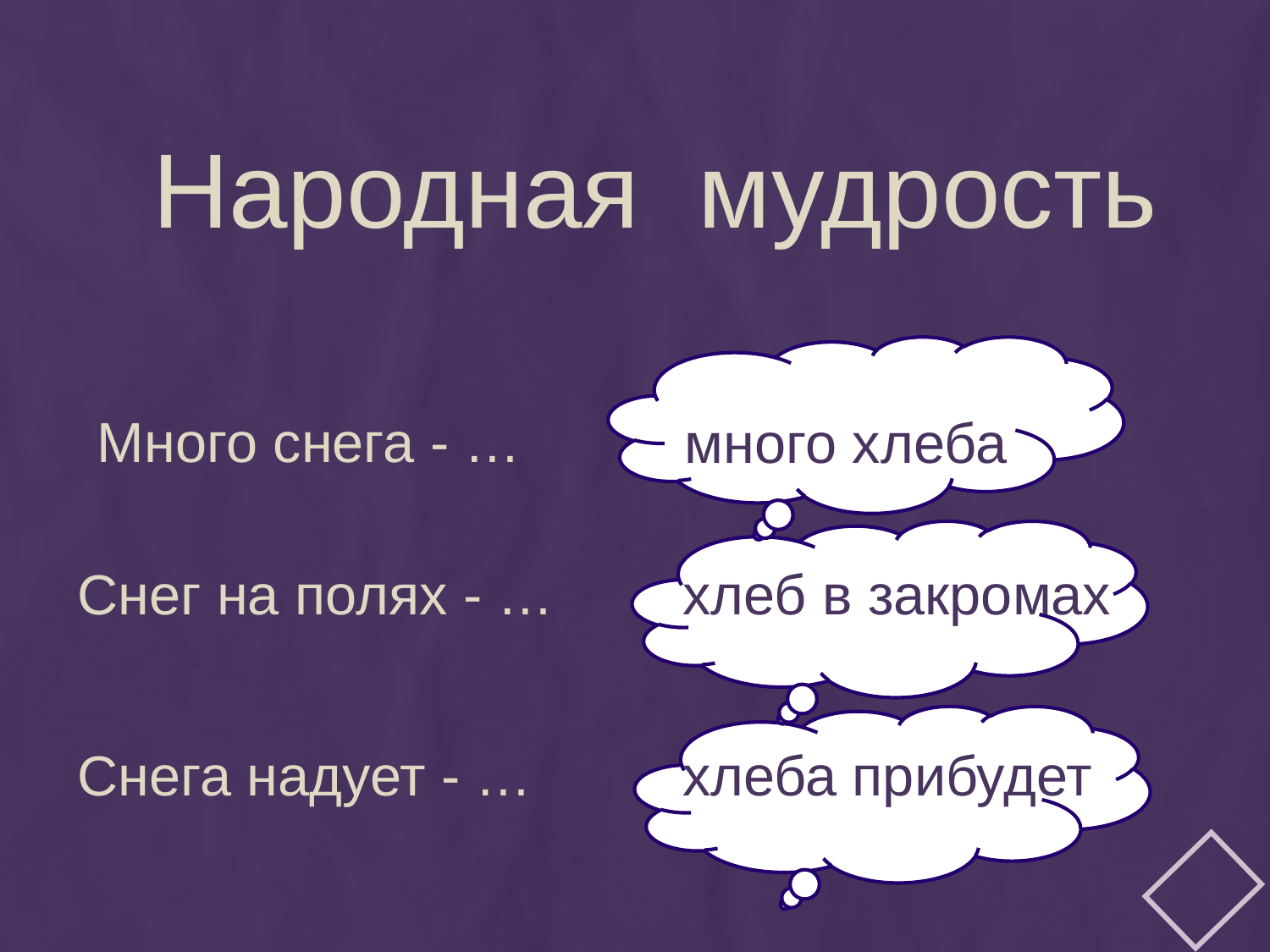

Народная  мудрость

Много снега - …

много хлеба

Снег на полях - …

хлеб в закромах

Снега надует - …

хлеба прибудет